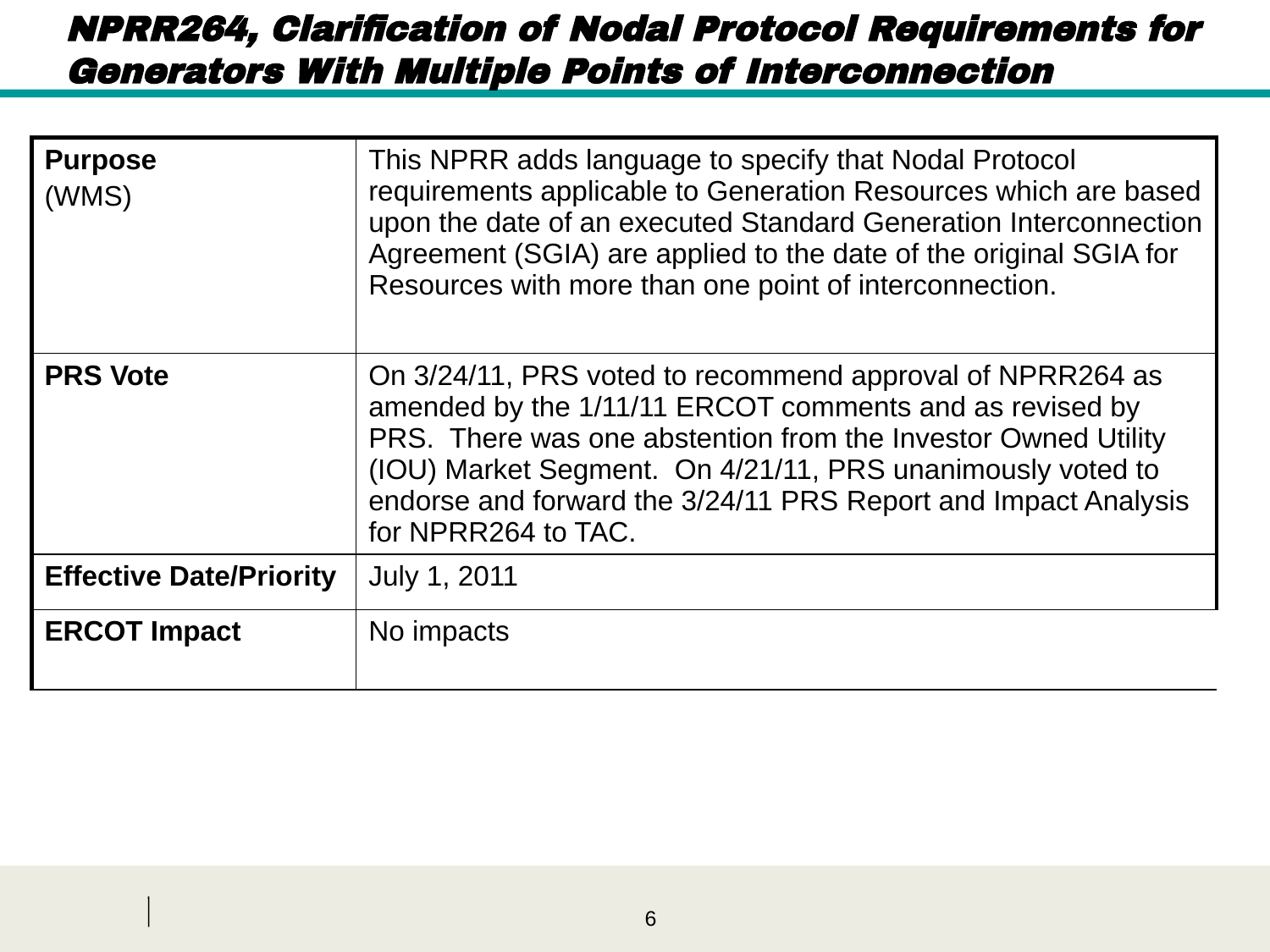

NPRR264, Clarification of Nodal Protocol Requirements for Generators With Multiple Points of Interconnection
| Purpose (WMS) | This NPRR adds language to specify that Nodal Protocol requirements applicable to Generation Resources which are based upon the date of an executed Standard Generation Interconnection Agreement (SGIA) are applied to the date of the original SGIA for Resources with more than one point of interconnection. |
| --- | --- |
| PRS Vote | On 3/24/11, PRS voted to recommend approval of NPRR264 as amended by the 1/11/11 ERCOT comments and as revised by PRS. There was one abstention from the Investor Owned Utility (IOU) Market Segment. On 4/21/11, PRS unanimously voted to endorse and forward the 3/24/11 PRS Report and Impact Analysis for NPRR264 to TAC. |
| Effective Date/Priority | July 1, 2011 |
| ERCOT Impact | No impacts |